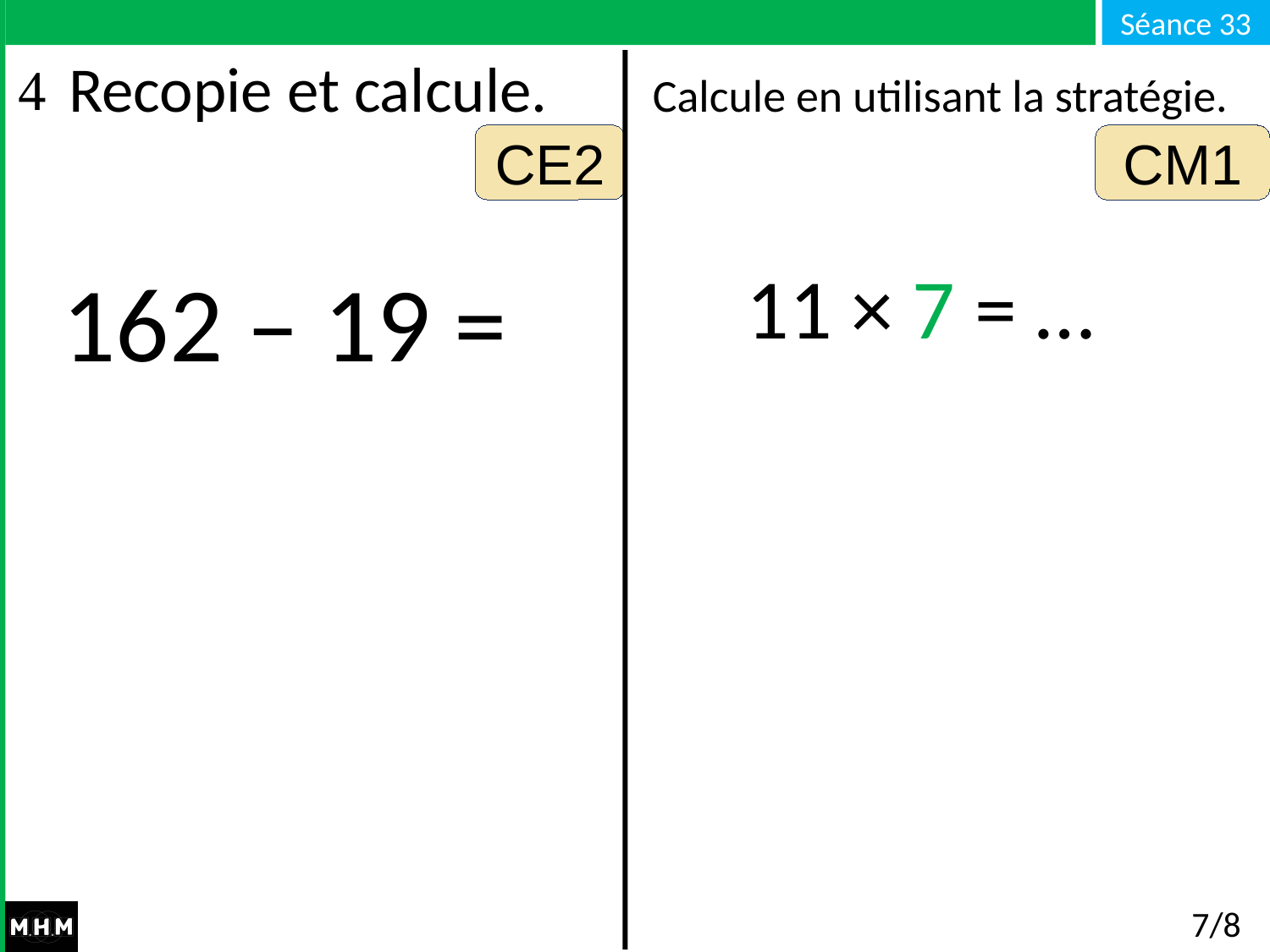

Recopie et calcule.

Calcule en utilisant la stratégie.
CE2
CM1
11 × 7 = …
162 – 19 =
# 7/8